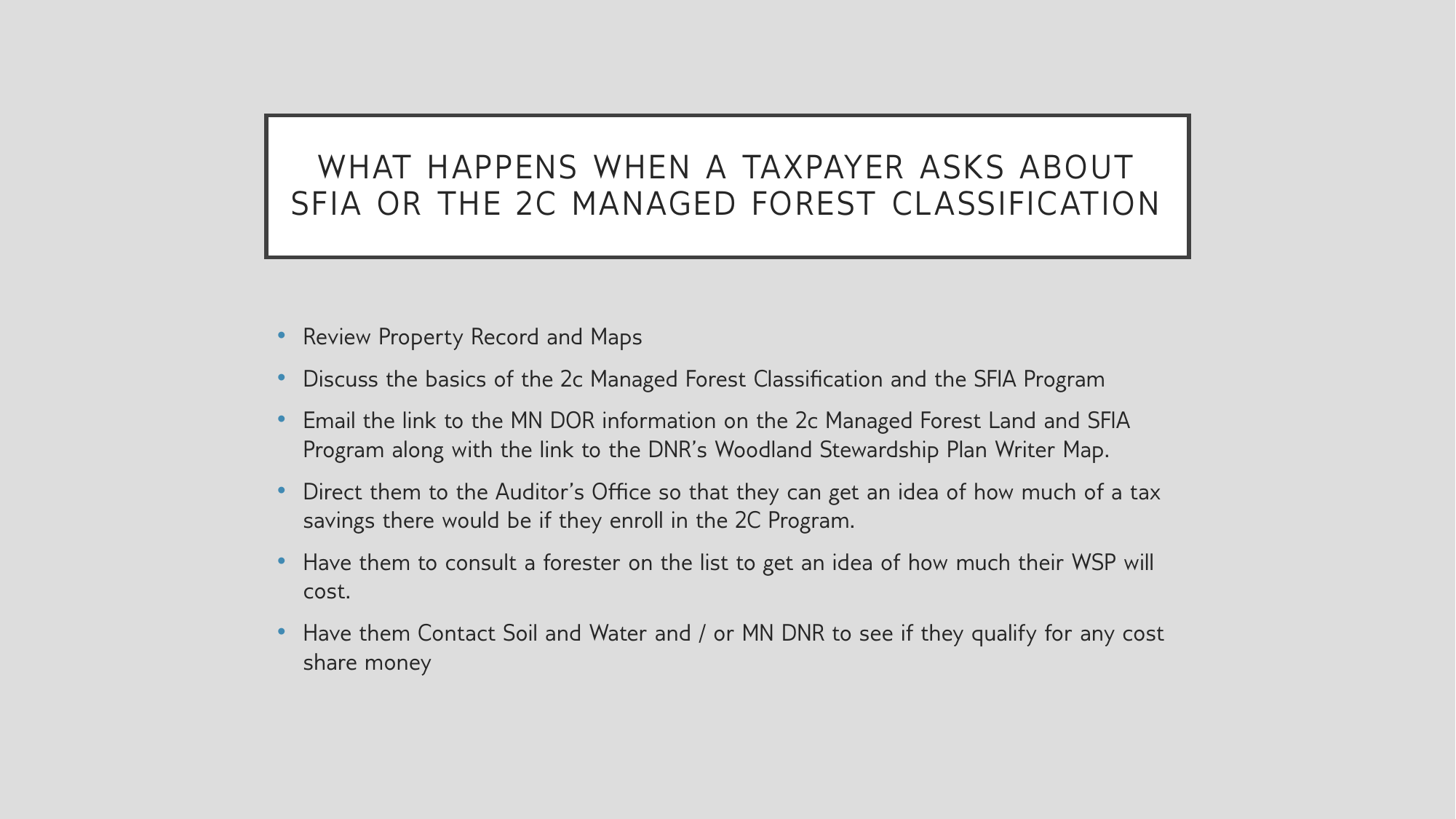

# What happens When a taxpayer asks about sfia or the 2c managed forest classification
Review Property Record and Maps
Discuss the basics of the 2c Managed Forest Classification and the SFIA Program
Email the link to the MN DOR information on the 2c Managed Forest Land and SFIA Program along with the link to the DNR’s Woodland Stewardship Plan Writer Map.
Direct them to the Auditor’s Office so that they can get an idea of how much of a tax savings there would be if they enroll in the 2C Program.
Have them to consult a forester on the list to get an idea of how much their WSP will cost.
Have them Contact Soil and Water and / or MN DNR to see if they qualify for any cost share money